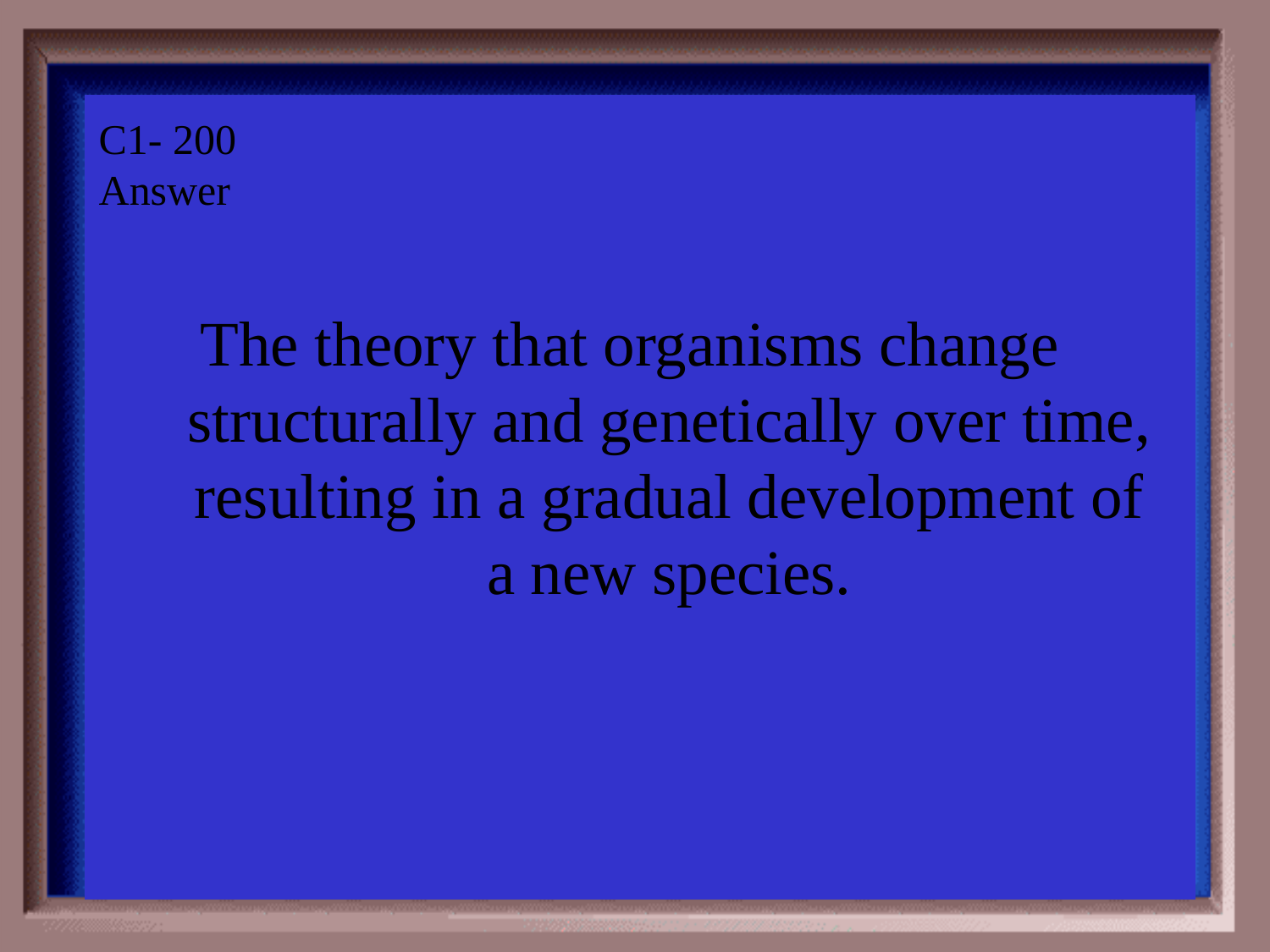

Category #1 $200 Question

C1- 200
Answer
The theory that organisms change structurally and genetically over time, resulting in a gradual development of a new species.